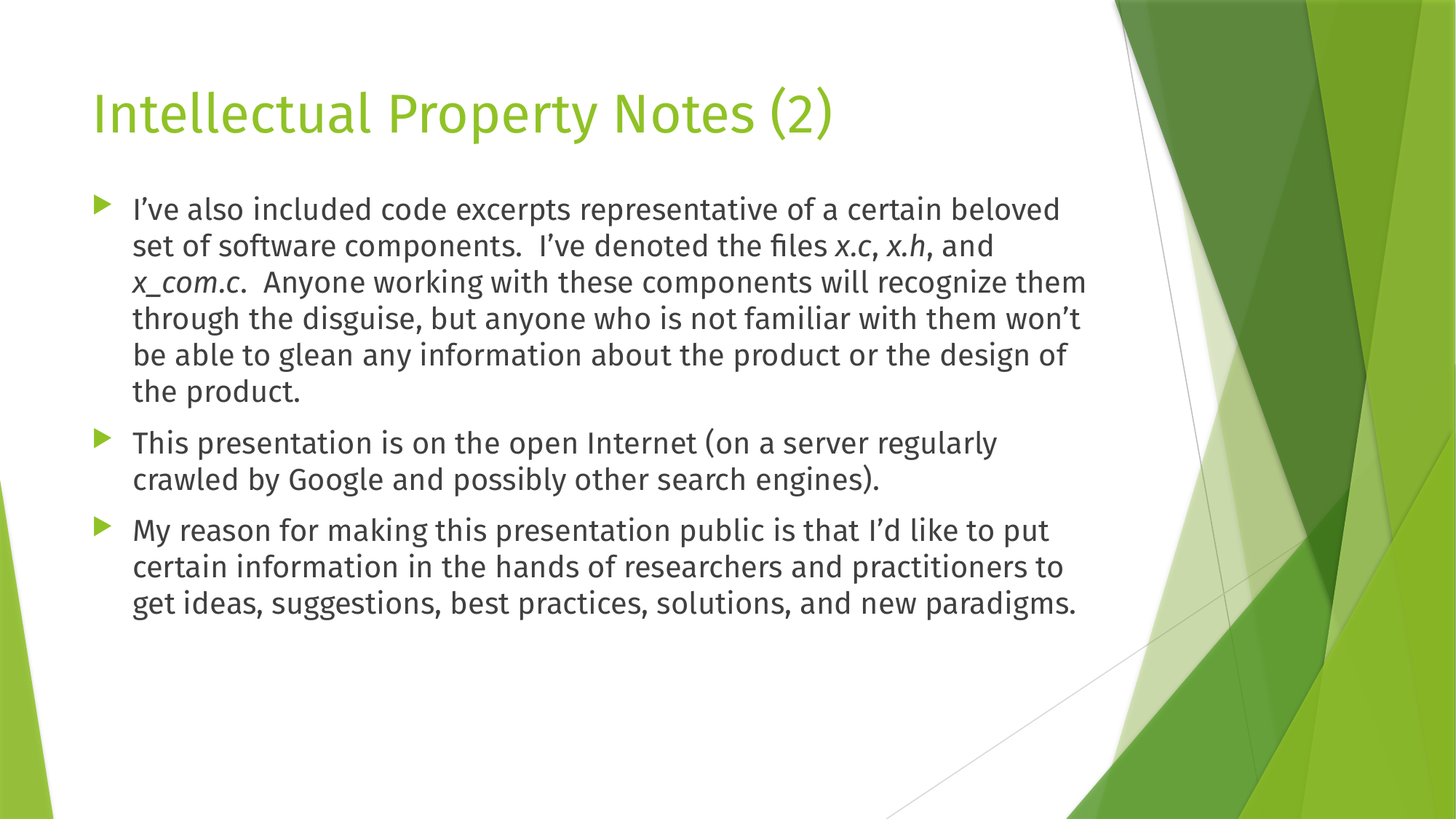

# Intellectual Property Notes (2)
I’ve also included code excerpts representative of a certain beloved set of software components.  I’ve denoted the files x.c, x.h, and x_com.c.  Anyone working with these components will recognize them through the disguise, but anyone who is not familiar with them won’t be able to glean any information about the product or the design of the product.
This presentation is on the open Internet (on a server regularly crawled by Google and possibly other search engines).
My reason for making this presentation public is that I’d like to put certain information in the hands of researchers and practitioners to get ideas, suggestions, best practices, solutions, and new paradigms.